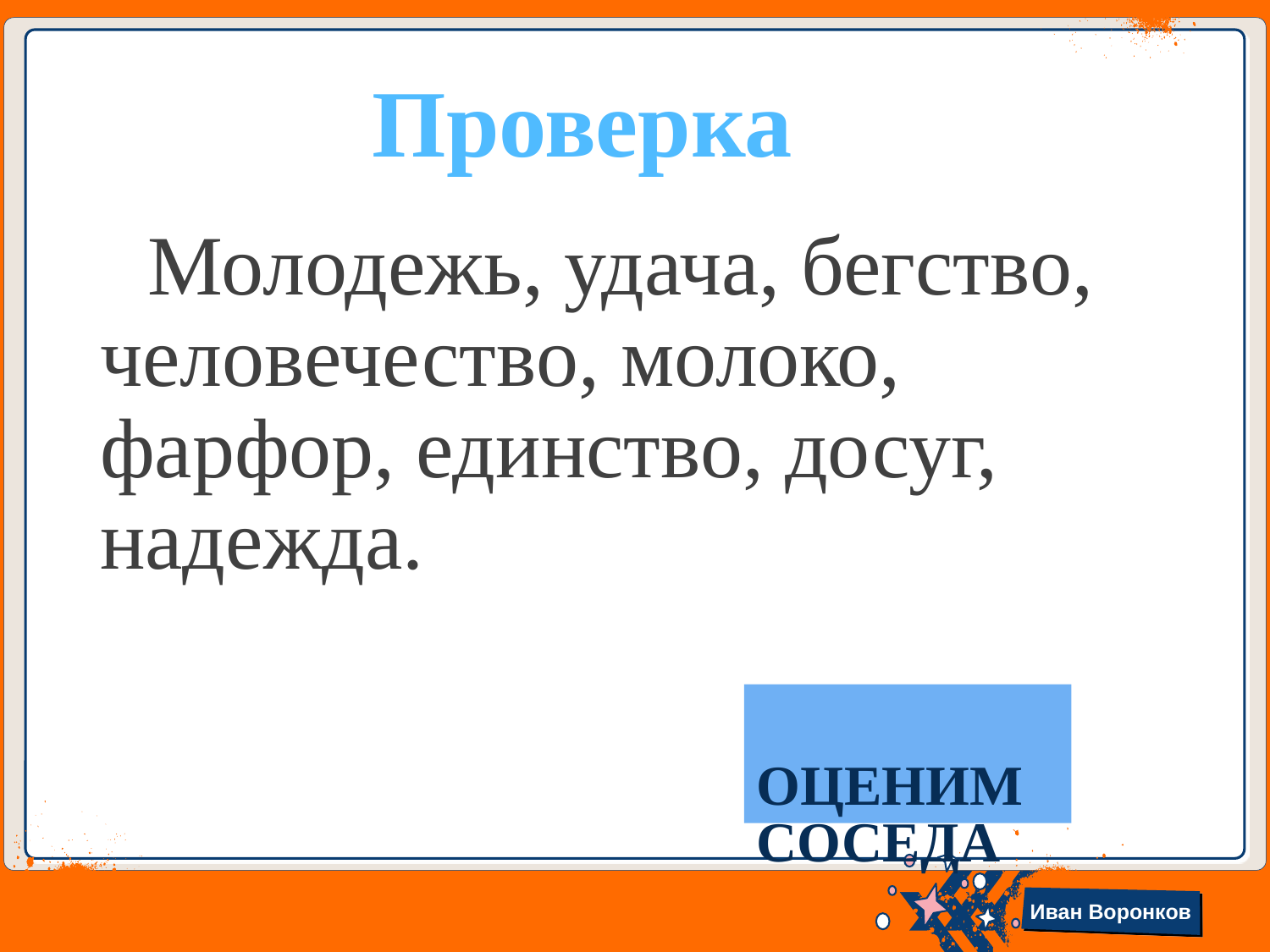

# Проверка
    Молодежь, удача, бегство, человечество, молоко, фарфор, единство, досуг, надежда.

Оценим соседа